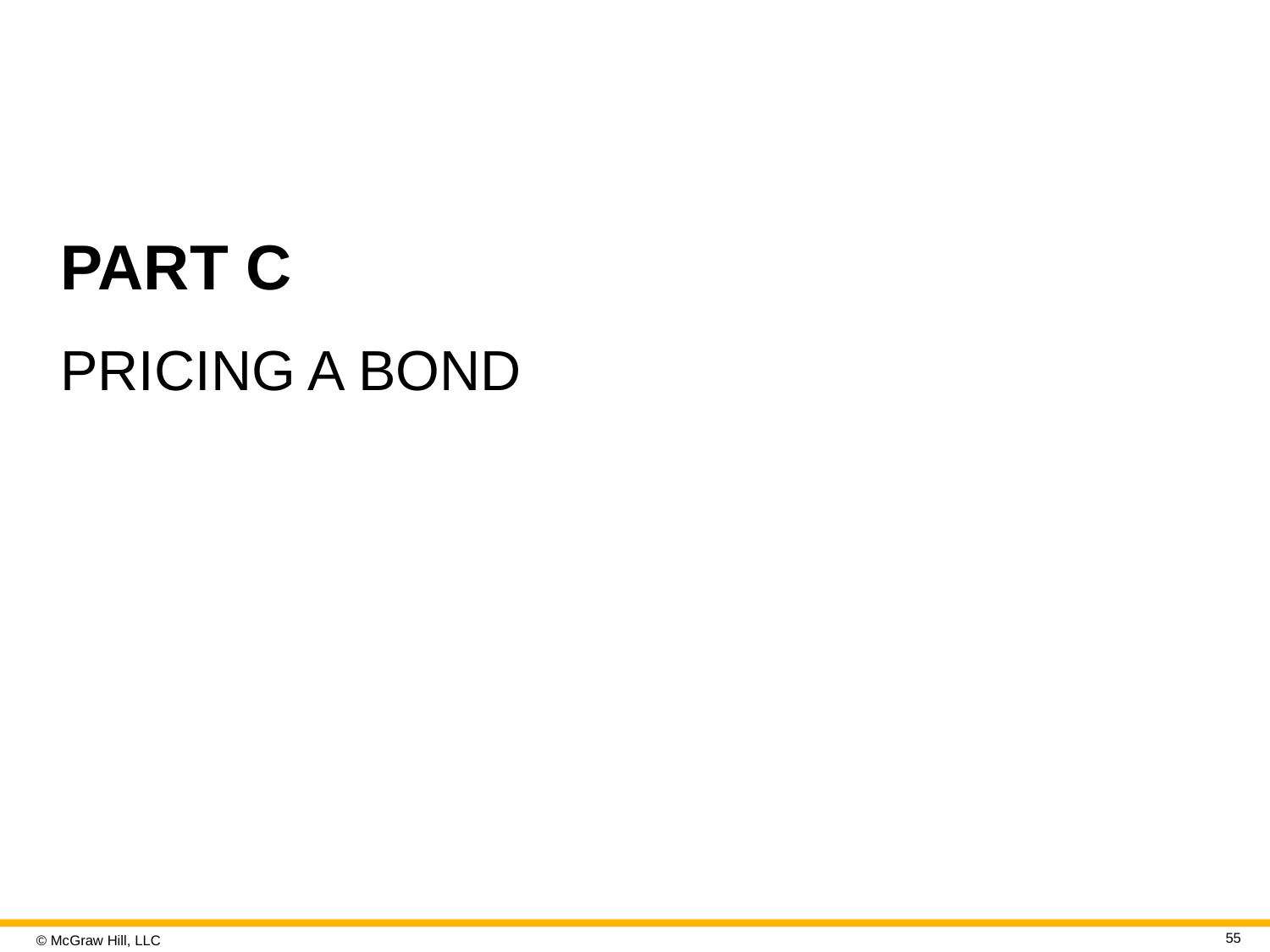

# PART C
PRICING A BOND
55